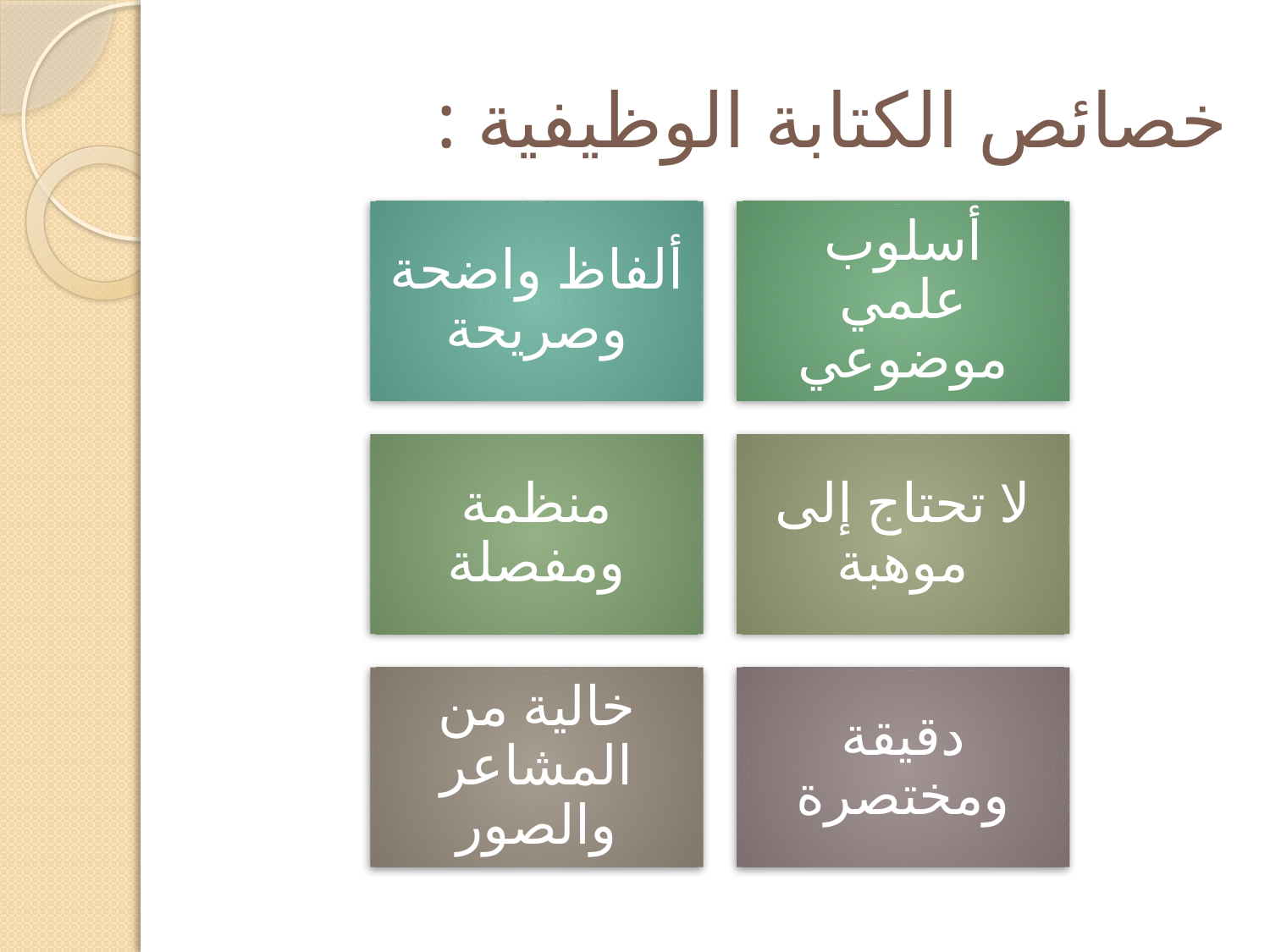

# خصائص الكتابة الوظيفية :
ألفاظ واضحة وصريحة
أسلوب علمي موضوعي
منظمة ومفصلة
لا تحتاج إلى موهبة
خالية من المشاعر والصور
دقيقة ومختصرة